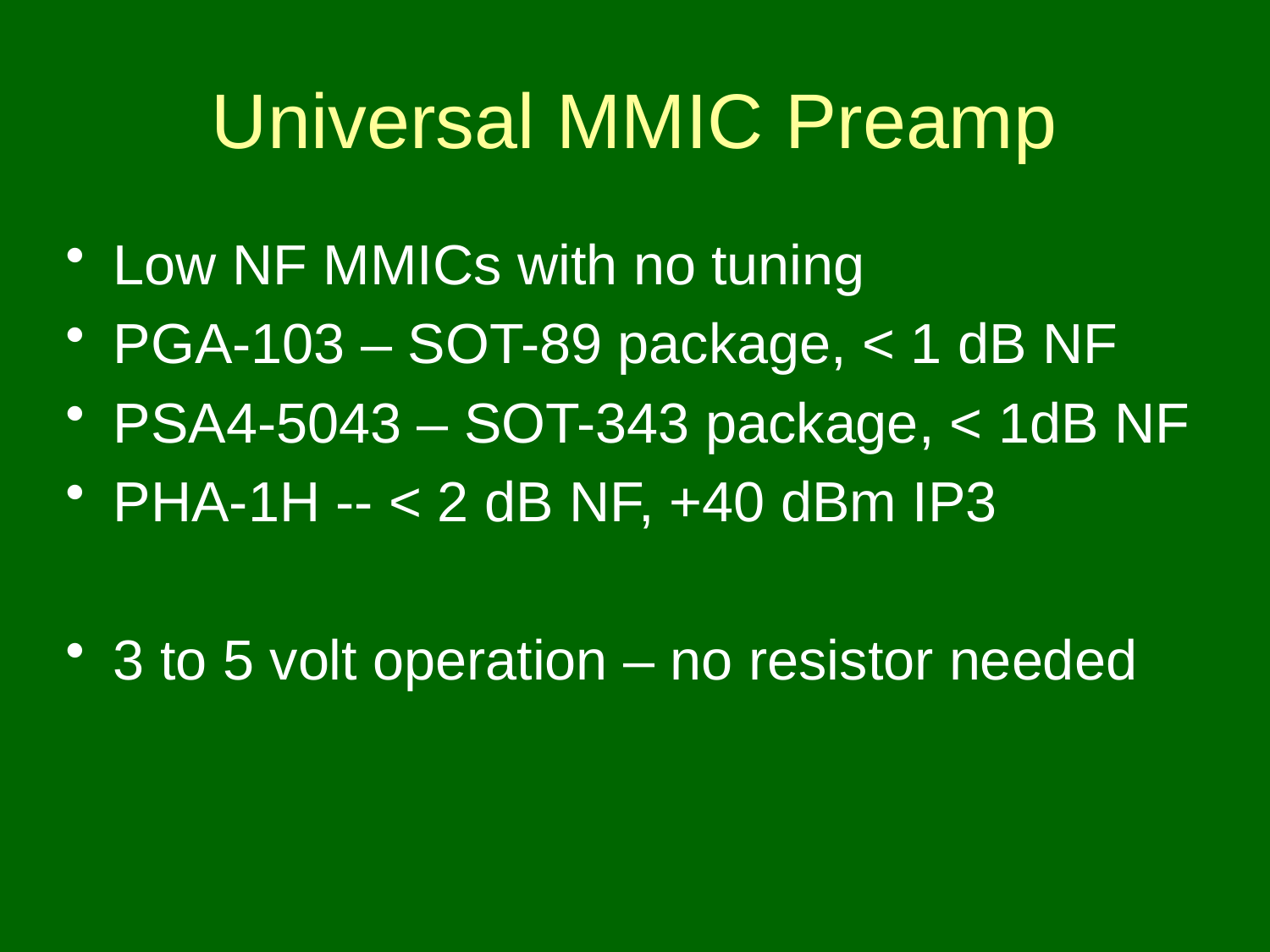

# Universal MMIC Preamp
Low NF MMICs with no tuning
PGA-103 – SOT-89 package, < 1 dB NF
PSA4-5043 – SOT-343 package, < 1dB NF
PHA-1H -- < 2 dB NF, +40 dBm IP3

3 to 5 volt operation – no resistor needed